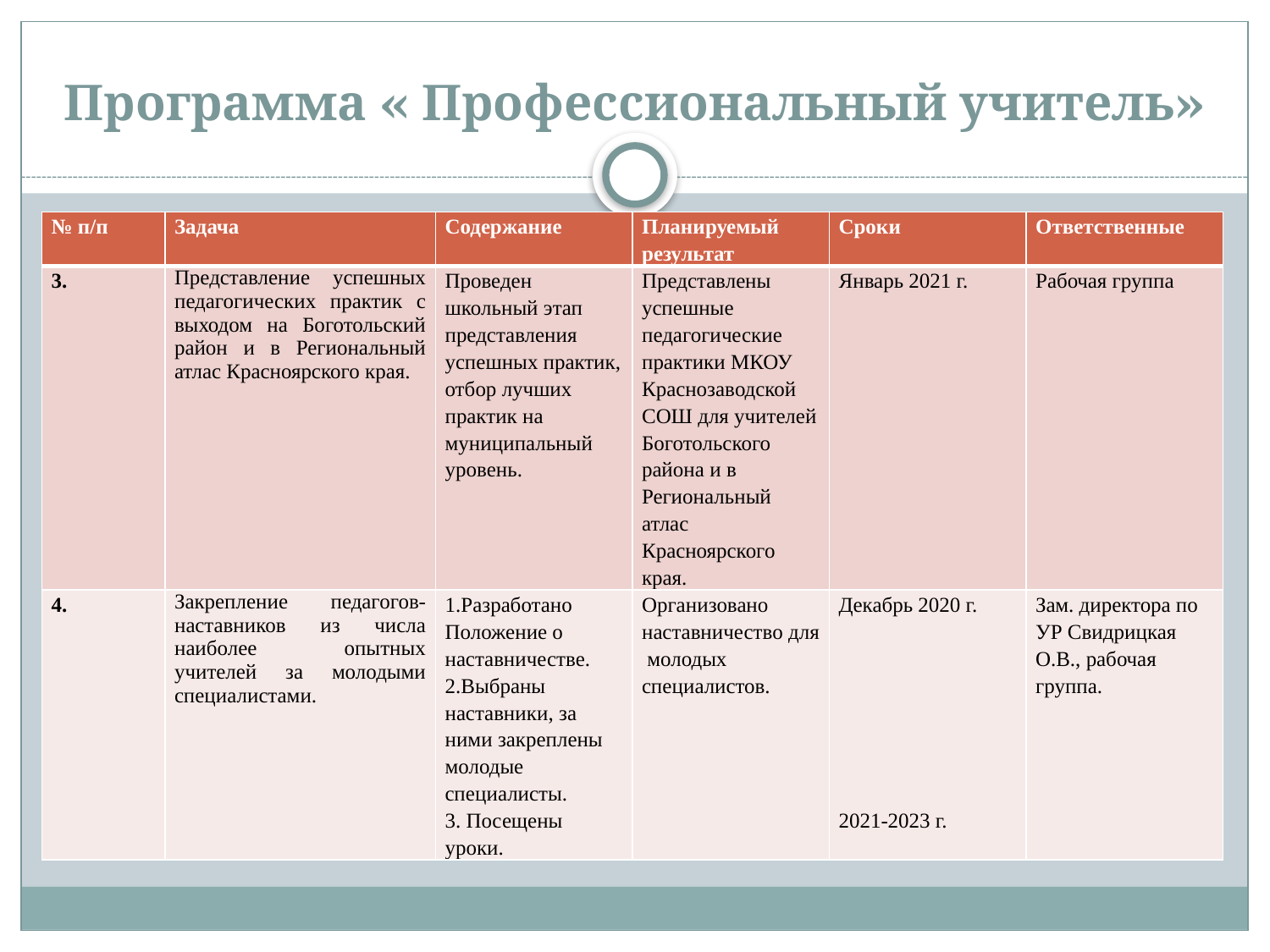

# Программа « Профессиональный учитель»
| № п/п | Задача | Содержание | Планируемый результат | Сроки | Ответственные |
| --- | --- | --- | --- | --- | --- |
| 3. | Представление успешных педагогических практик с выходом на Боготольский район и в Региональный атлас Красноярского края. | Проведен школьный этап представления успешных практик, отбор лучших практик на муниципальный уровень. | Представлены успешные педагогические практики МКОУ Краснозаводской СОШ для учителей Боготольского района и в Региональный атлас Красноярского края. | Январь 2021 г. | Рабочая группа |
| 4. | Закрепление педагогов-наставников из числа наиболее опытных учителей за молодыми специалистами. | 1.Разработано Положение о наставничестве. 2.Выбраны наставники, за ними закреплены молодые специалисты. 3. Посещены уроки. | Организовано наставничество для молодых специалистов. | Декабрь 2020 г. 2021-2023 г. | Зам. директора по УР Свидрицкая О.В., рабочая группа. |